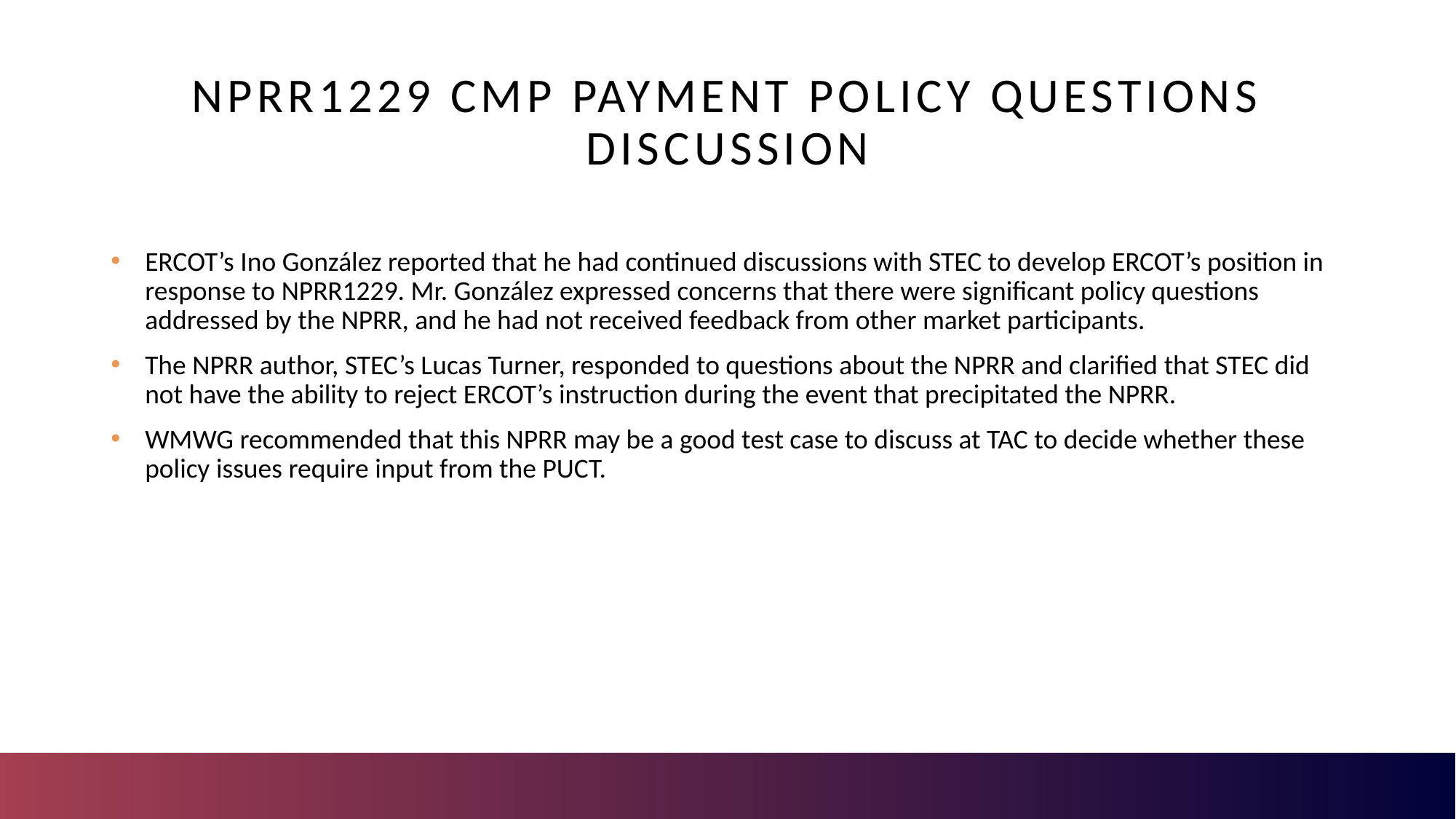

# NPRR1229 CMP payment policy questions discussion
ERCOT’s Ino González reported that he had continued discussions with STEC to develop ERCOT’s position in response to NPRR1229. Mr. González expressed concerns that there were significant policy questions addressed by the NPRR, and he had not received feedback from other market participants.
The NPRR author, STEC’s Lucas Turner, responded to questions about the NPRR and clarified that STEC did not have the ability to reject ERCOT’s instruction during the event that precipitated the NPRR.
WMWG recommended that this NPRR may be a good test case to discuss at TAC to decide whether these policy issues require input from the PUCT.